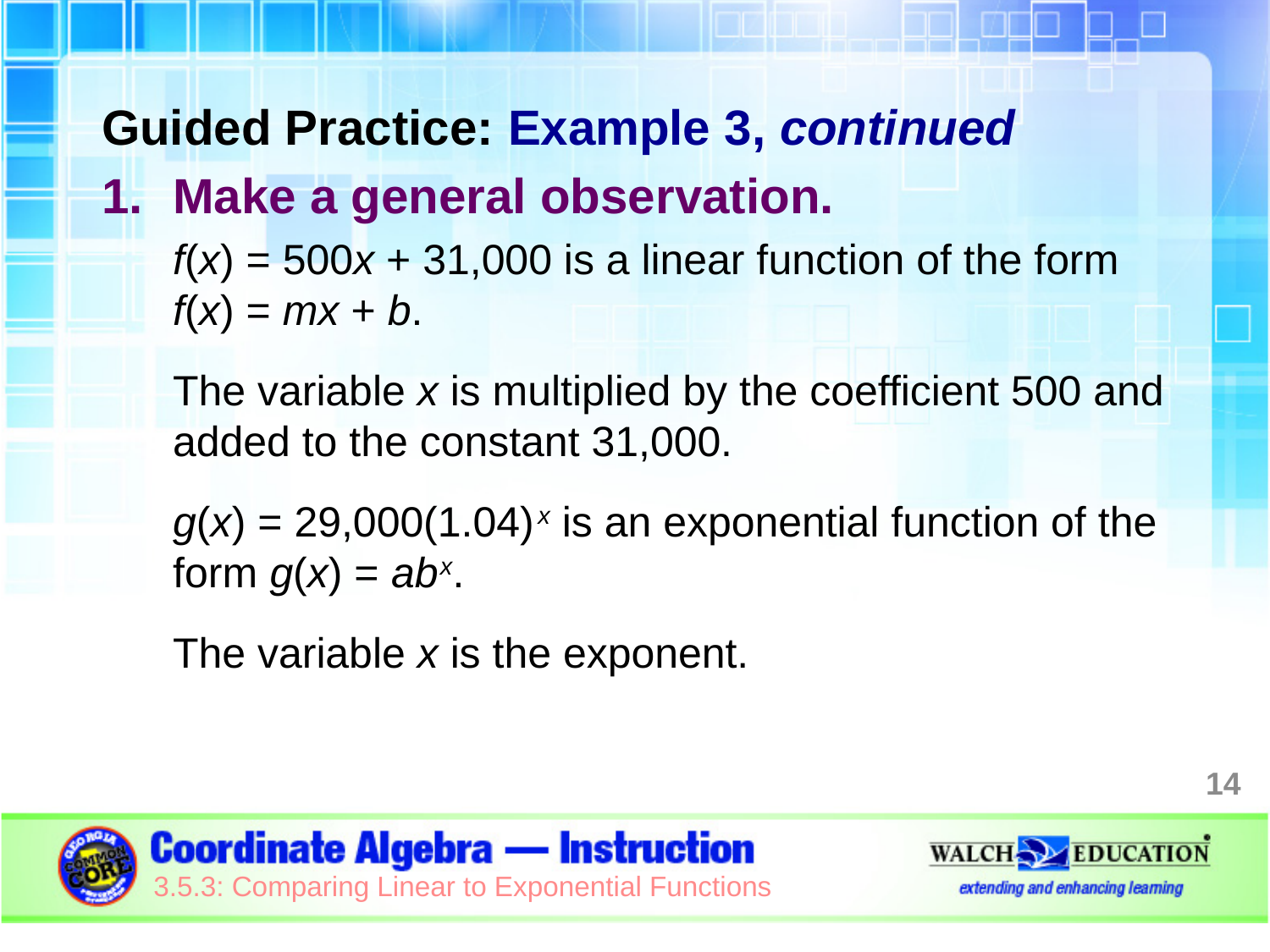

Guided Practice: Example 3, continued
Make a general observation.
f(x) = 500x + 31,000 is a linear function of the form
f(x) = mx + b.
The variable x is multiplied by the coefficient 500 and added to the constant 31,000.
g(x) = 29,000(1.04) x is an exponential function of the form g(x) = ab x.
The variable x is the exponent.
14
3.5.3: Comparing Linear to Exponential Functions